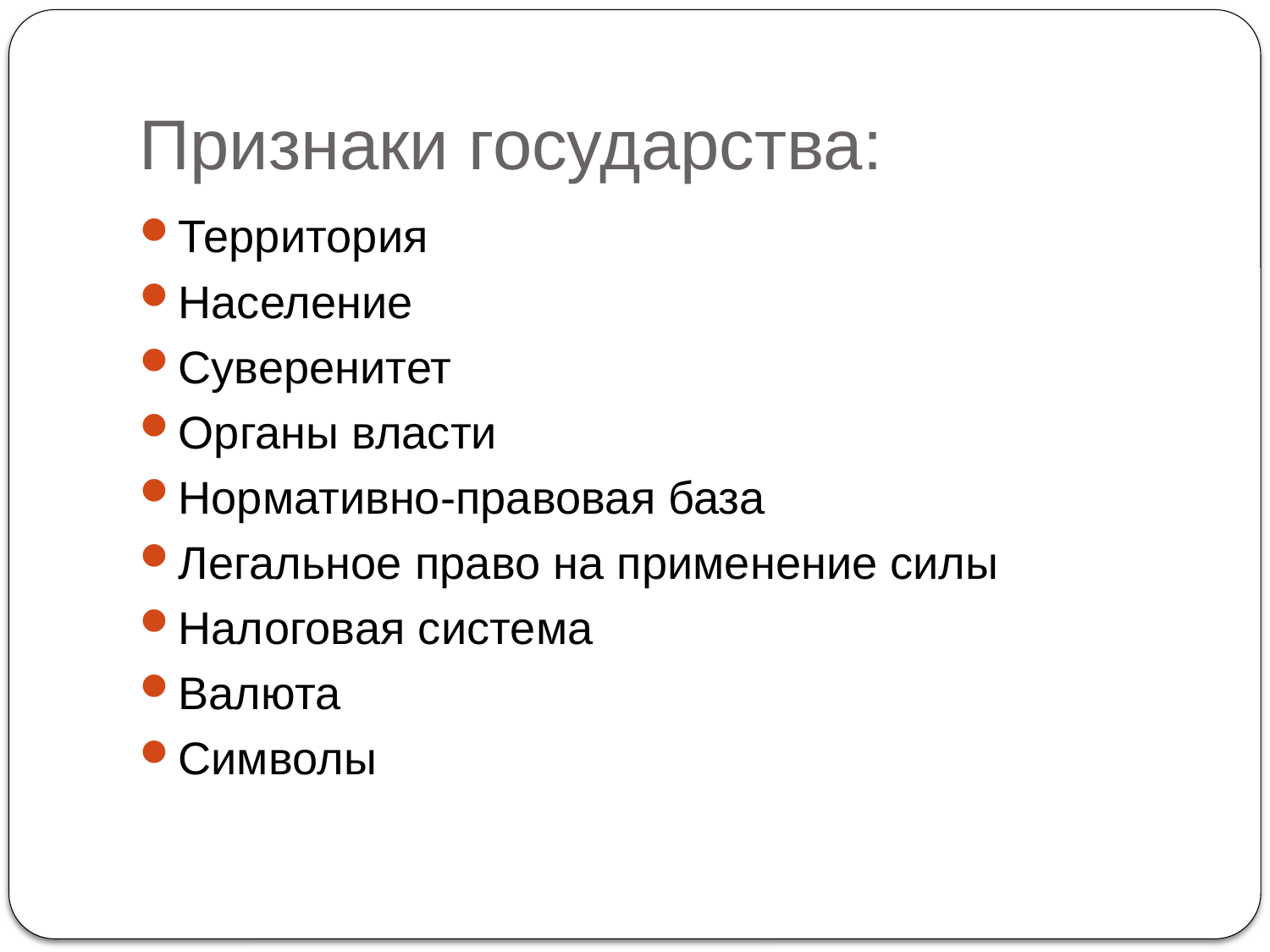

# Признаки государства:
Территория
Население
Суверенитет
Органы власти
Нормативно-правовая база
Легальное право на применение силы
Налоговая система
Валюта
Символы